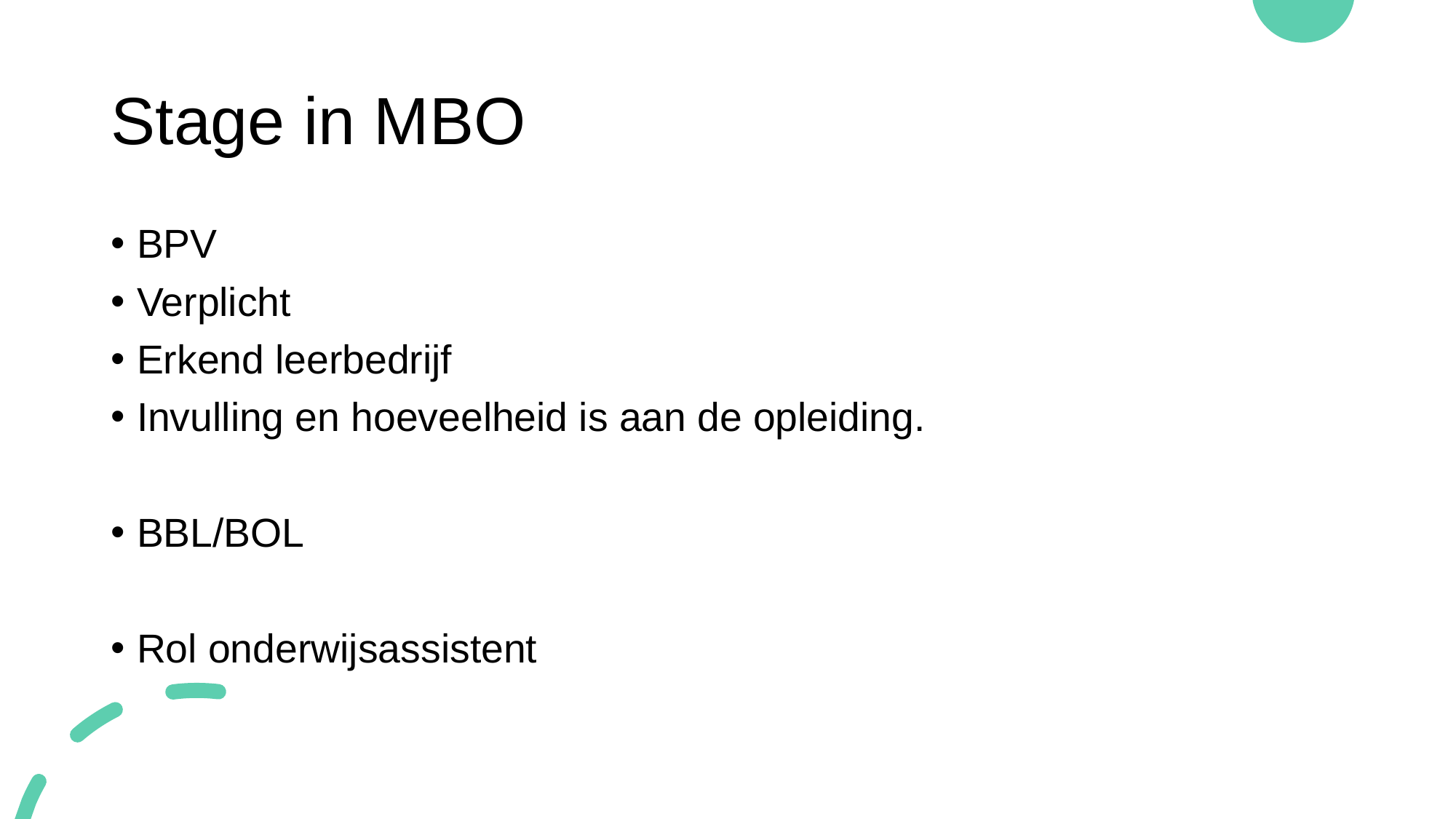

# Stage in MBO
BPV
Verplicht
Erkend leerbedrijf
Invulling en hoeveelheid is aan de opleiding.

BBL/BOL

Rol onderwijsassistent